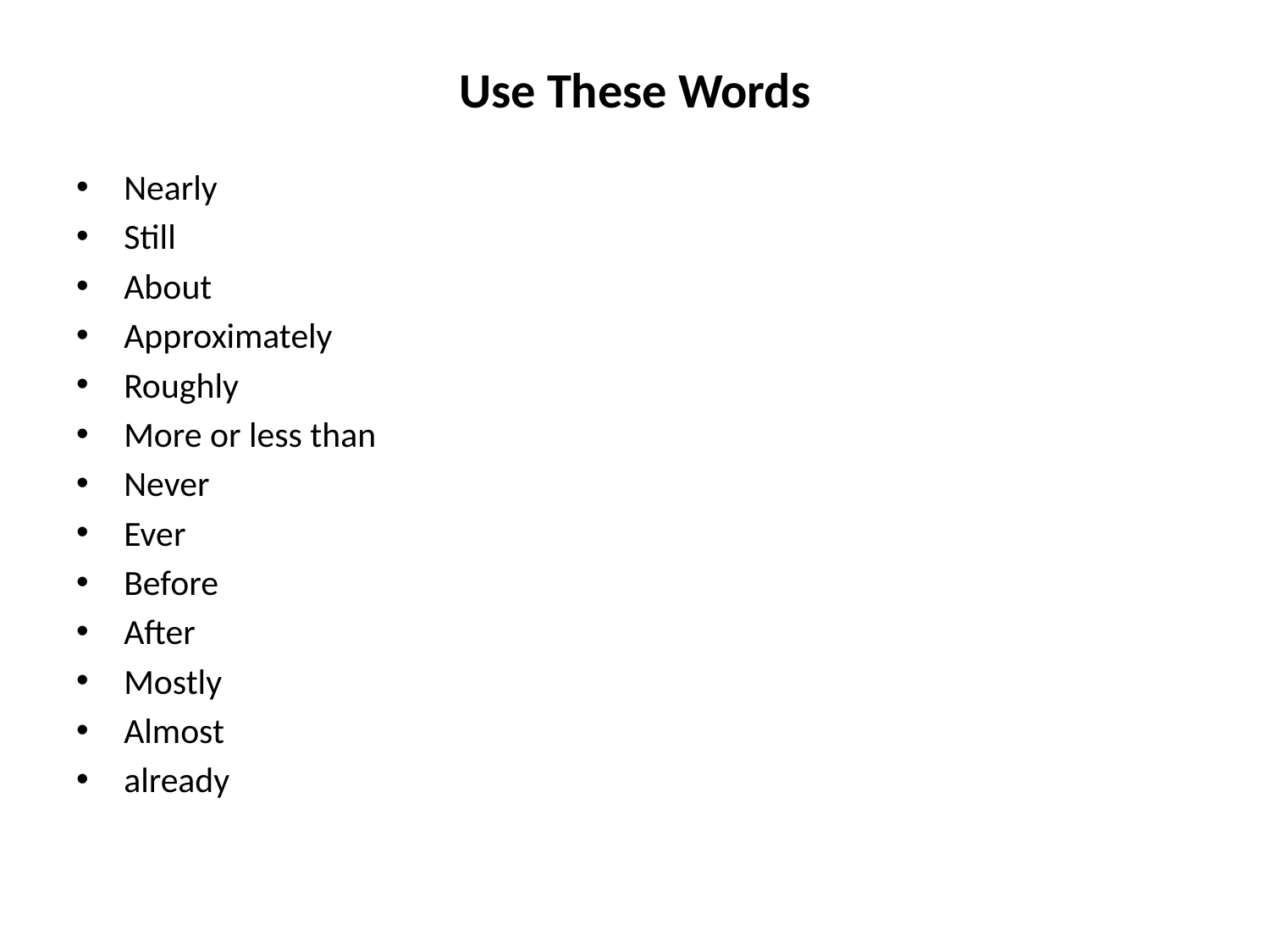

# Use These Words
Nearly
Still
About
Approximately
Roughly
More or less than
Never
Ever
Before
After
Mostly
Almost
already